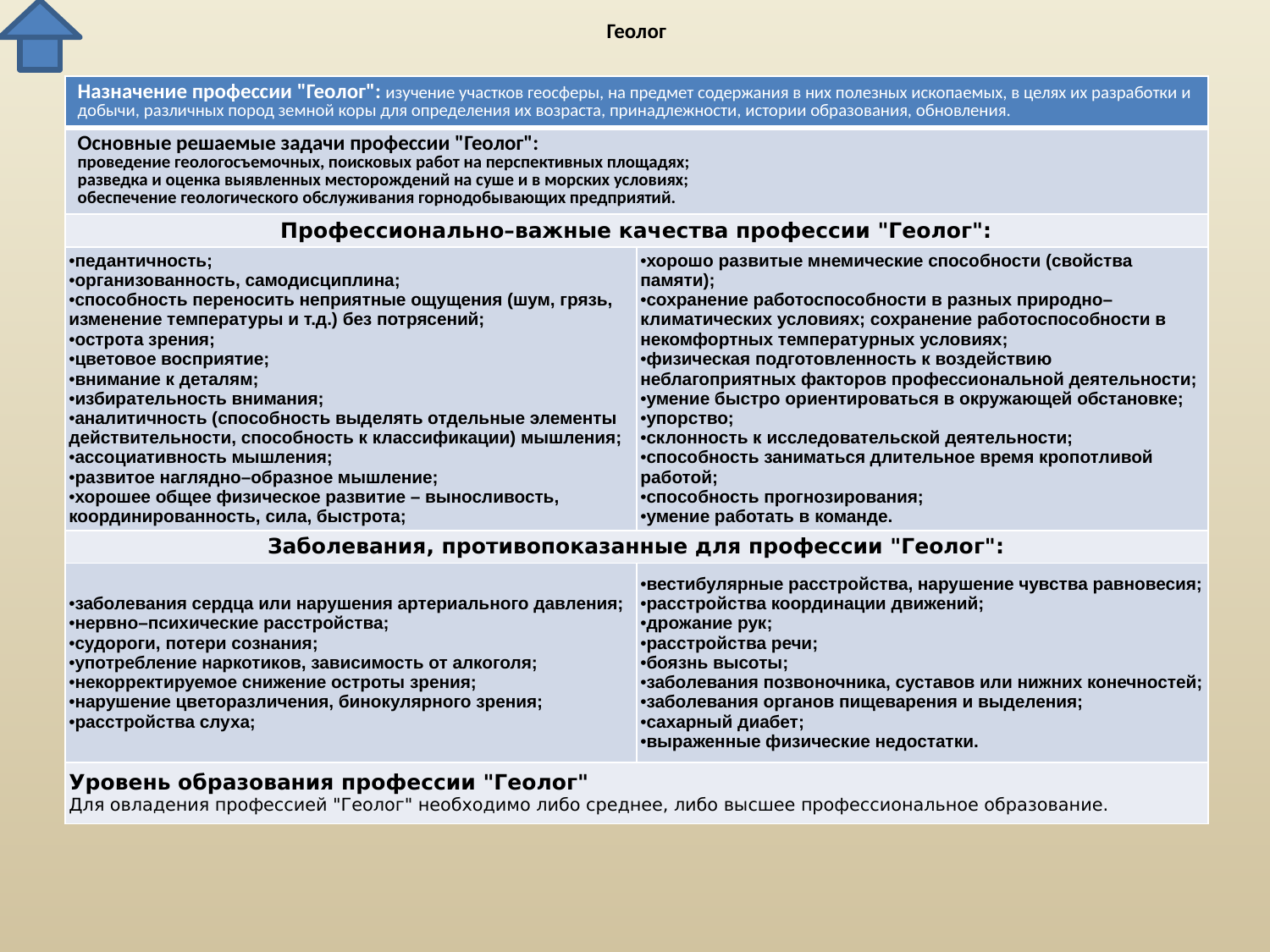

# Геолог
| Назначение профессии "Геолог": изучение участков геосферы, на предмет содержания в них полезных ископаемых, в целях их разработки и добычи, различных пород земной коры для определения их возраста, принадлежности, истории образования, обновления. |  |
| --- | --- |
| Основные решаемые задачи профессии "Геолог": проведение геологосъемочных, поисковых работ на перспективных площадях; разведка и оценка выявленных месторождений на суше и в морских условиях; обеспечение геологического обслуживания горнодобывающих предприятий. |  |
| Профессионально–важные качества профессии "Геолог": |  |
| педантичность; организованность, самодисциплина; способность переносить неприятные ощущения (шум, грязь, изменение температуры и т.д.) без потрясений; острота зрения; цветовое восприятие; внимание к деталям; избирательность внимания; аналитичность (способность выделять отдельные элементы действительности, способность к классификации) мышления; ассоциативность мышления; развитое наглядно–образное мышление; хорошее общее физическое развитие – выносливость, координированность, сила, быстрота; | хорошо развитые мнемические способности (свойства памяти); сохранение работоспособности в разных природно–климатических условиях; сохранение работоспособности в некомфортных температурных условиях; физическая подготовленность к воздействию неблагоприятных факторов профессиональной деятельности; умение быстро ориентироваться в окружающей обстановке; упорство; склонность к исследовательской деятельности; способность заниматься длительное время кропотливой работой; способность прогнозирования; умение работать в команде. |
| Заболевания, противопоказанные для профессии "Геолог": |  |
| заболевания сердца или нарушения артериального давления; нервно–психические расстройства; судороги, потери сознания; употребление наркотиков, зависимость от алкоголя; некорректируемое снижение остроты зрения; нарушение цветоразличения, бинокулярного зрения; расстройства слуха; | вестибулярные расстройства, нарушение чувства равновесия; расстройства координации движений; дрожание рук; расстройства речи; боязнь высоты; заболевания позвоночника, суставов или нижних конечностей; заболевания органов пищеварения и выделения; сахарный диабет; выраженные физические недостатки. |
| Уровень образования профессии "Геолог" Для овладения профессией "Геолог" необходимо либо среднее, либо высшее профессиональное образование. |  |